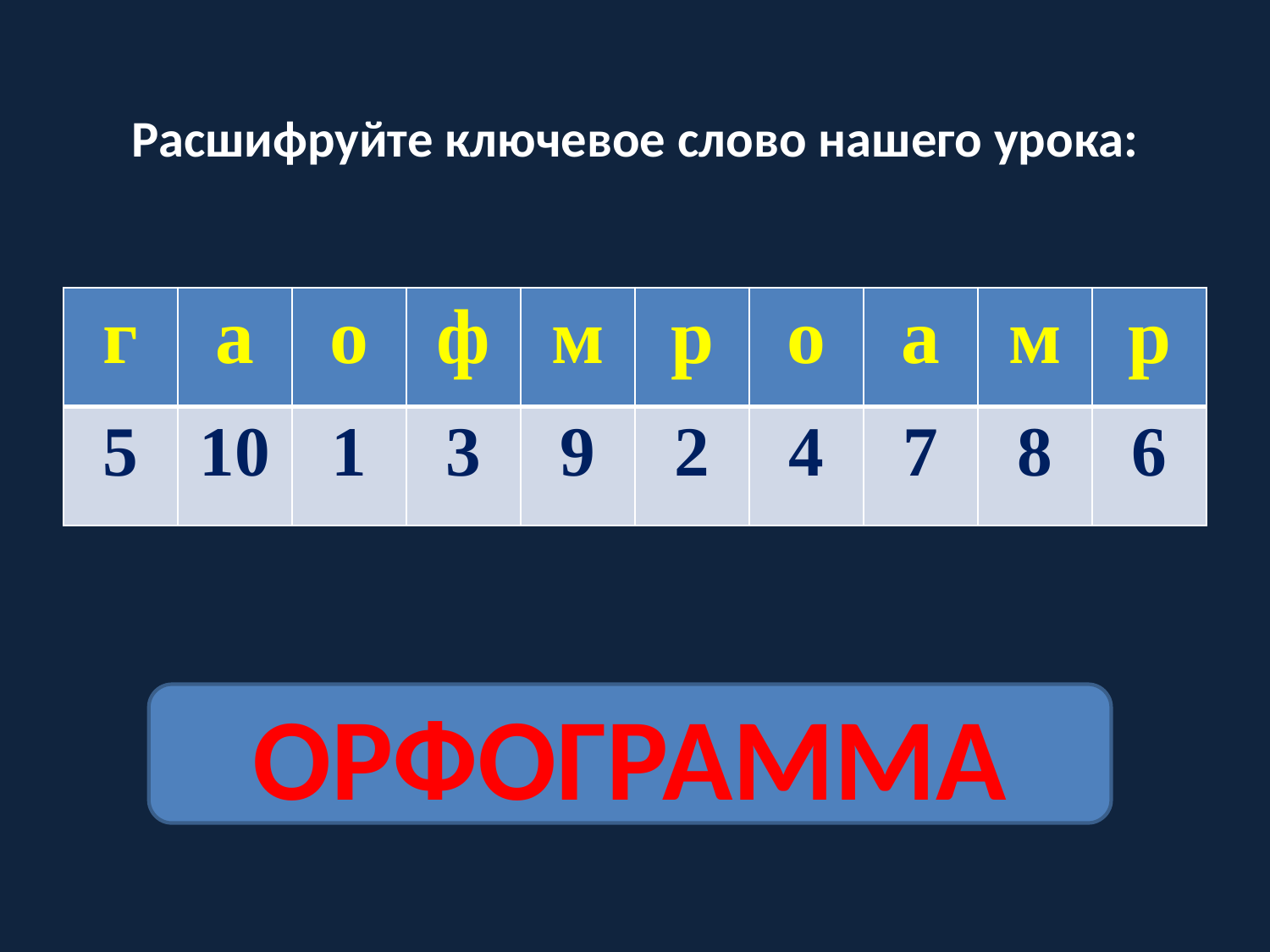

# Расшифруйте ключевое слово нашего урока:
| г | а | о | ф | м | р | о | а | м | р |
| --- | --- | --- | --- | --- | --- | --- | --- | --- | --- |
| 5 | 10 | 1 | 3 | 9 | 2 | 4 | 7 | 8 | 6 |
ОРФОГРАММА